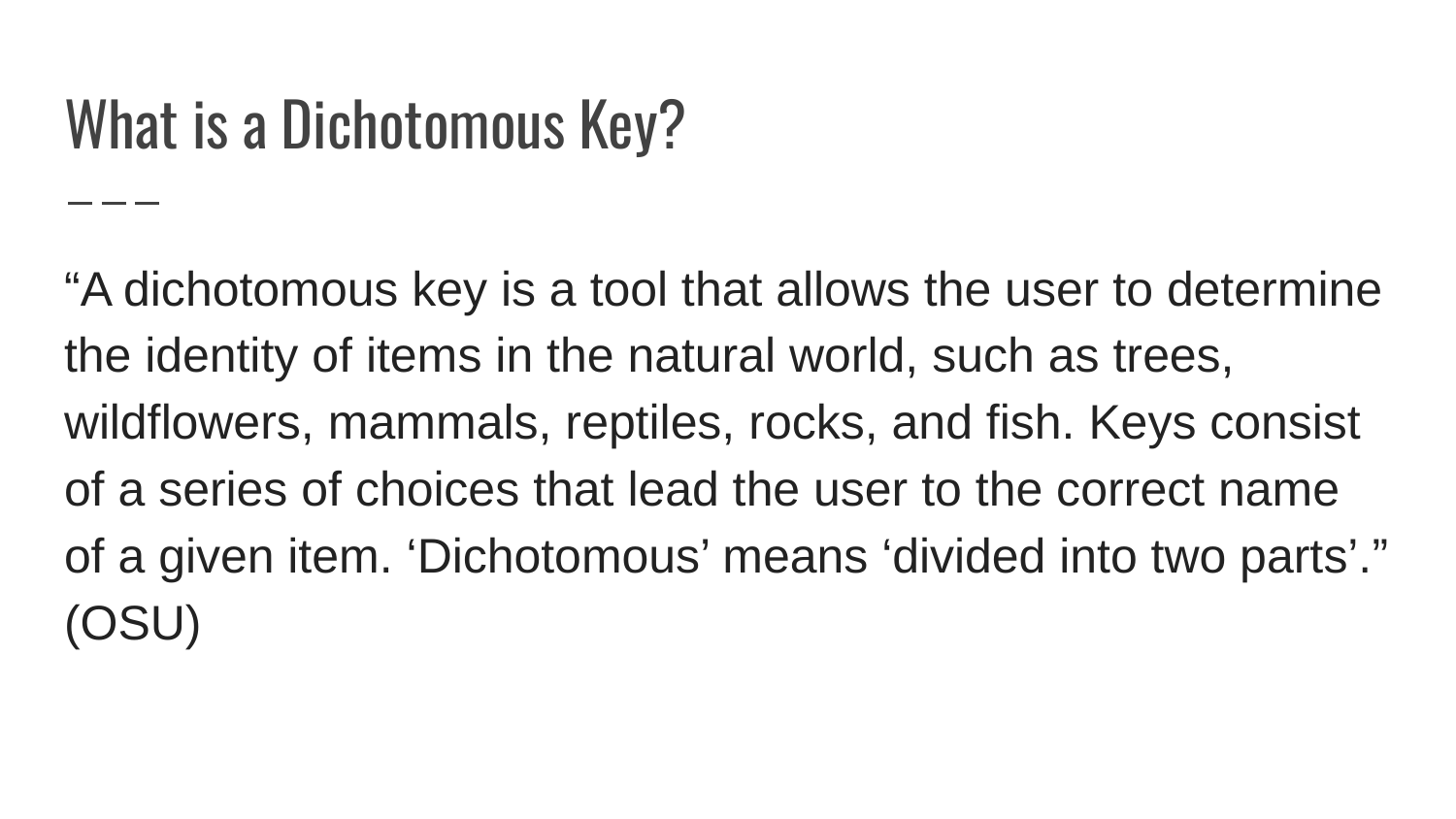

# What is a Dichotomous Key?
“A dichotomous key is a tool that allows the user to determine the identity of items in the natural world, such as trees, wildflowers, mammals, reptiles, rocks, and fish. Keys consist of a series of choices that lead the user to the correct name of a given item. ‘Dichotomous’ means ‘divided into two parts’.” (OSU)